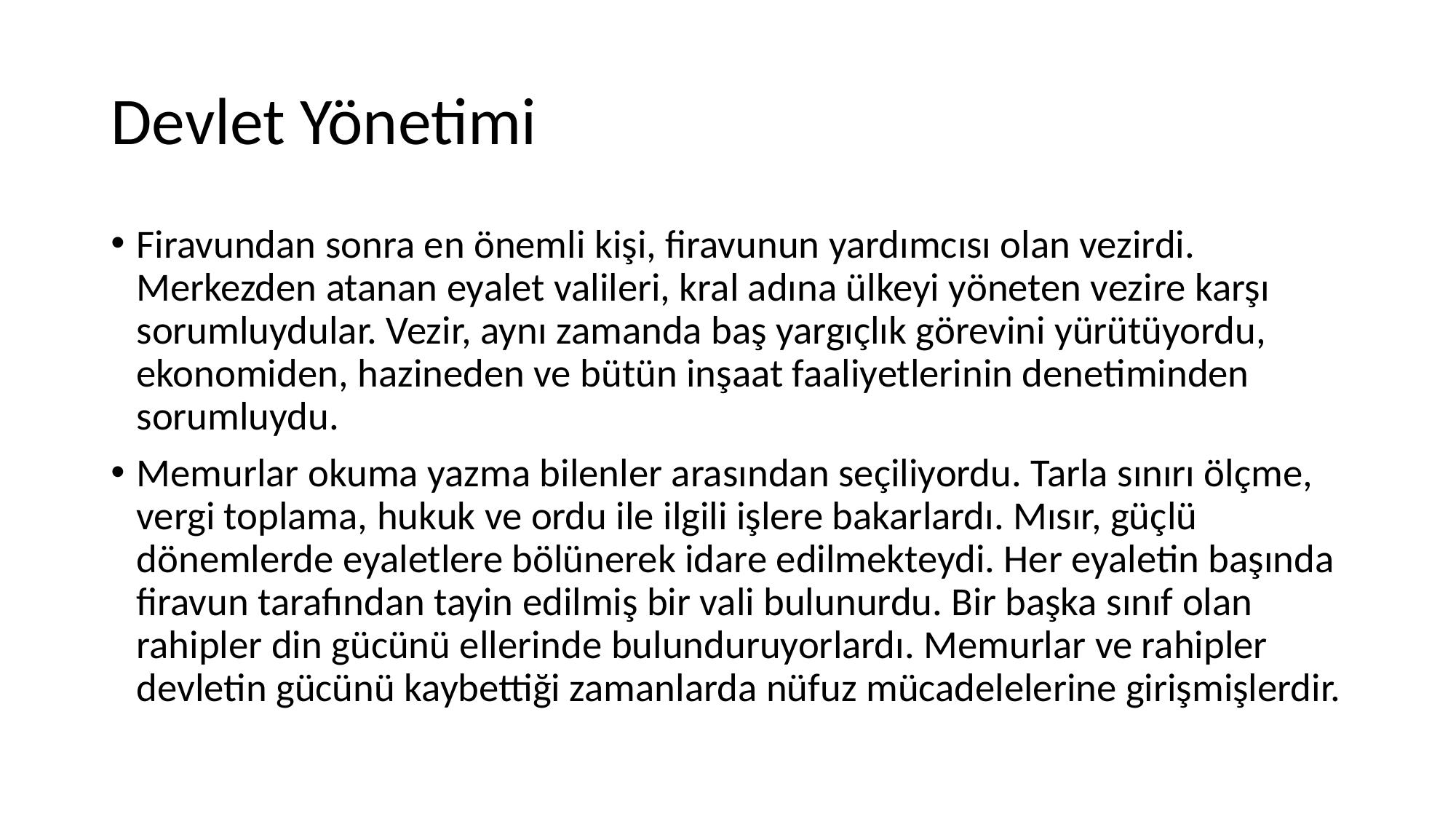

# Devlet Yönetimi
Firavundan sonra en önemli kişi, firavunun yardımcısı olan vezirdi. Merkezden atanan eyalet valileri, kral adına ülkeyi yöneten vezire karşı sorumluydular. Vezir, aynı zamanda baş yargıçlık görevini yürütüyordu, ekonomiden, hazineden ve bütün inşaat faaliyetlerinin denetiminden sorumluydu.
Memurlar okuma yazma bilenler arasından seçiliyordu. Tarla sınırı ölçme, vergi toplama, hukuk ve ordu ile ilgili işlere bakarlardı. Mısır, güçlü dönemlerde eyaletlere bölünerek idare edilmekteydi. Her eyaletin başında firavun tarafından tayin edilmiş bir vali bulunurdu. Bir başka sınıf olan rahipler din gücünü ellerinde bulunduruyorlardı. Memurlar ve rahipler devletin gücünü kaybettiği zamanlarda nüfuz mücadelelerine girişmişlerdir.